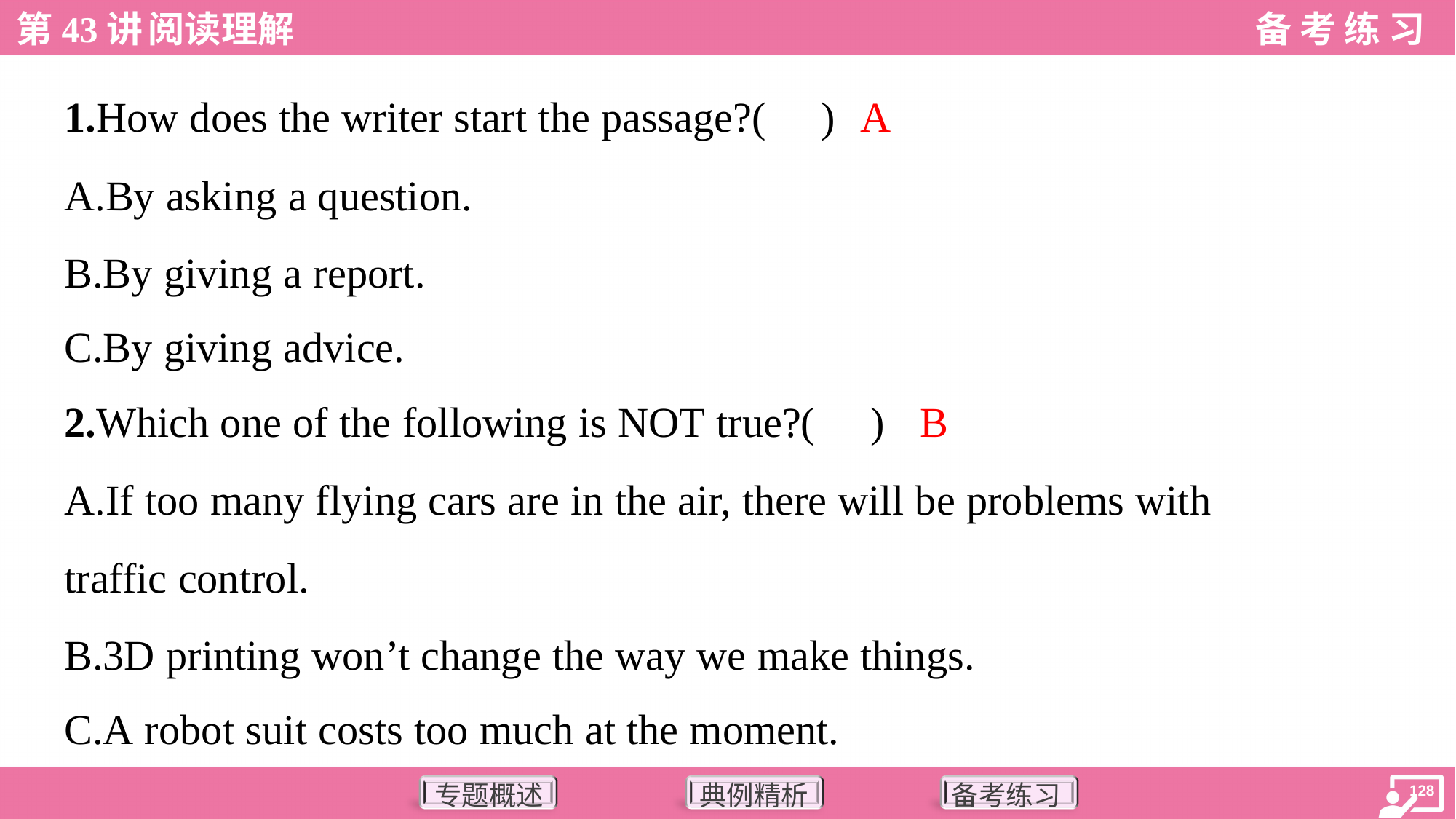

A
1.How does the writer start the passage?(     )
A.By asking a question.
B.By giving a report.
C.By giving advice.
B
2.Which one of the following is NOT true?(     )
A.If too many flying cars are in the air, there will be problems with
traffic control.
B.3D printing won’t change the way we make things.
C.A robot suit costs too much at the moment.